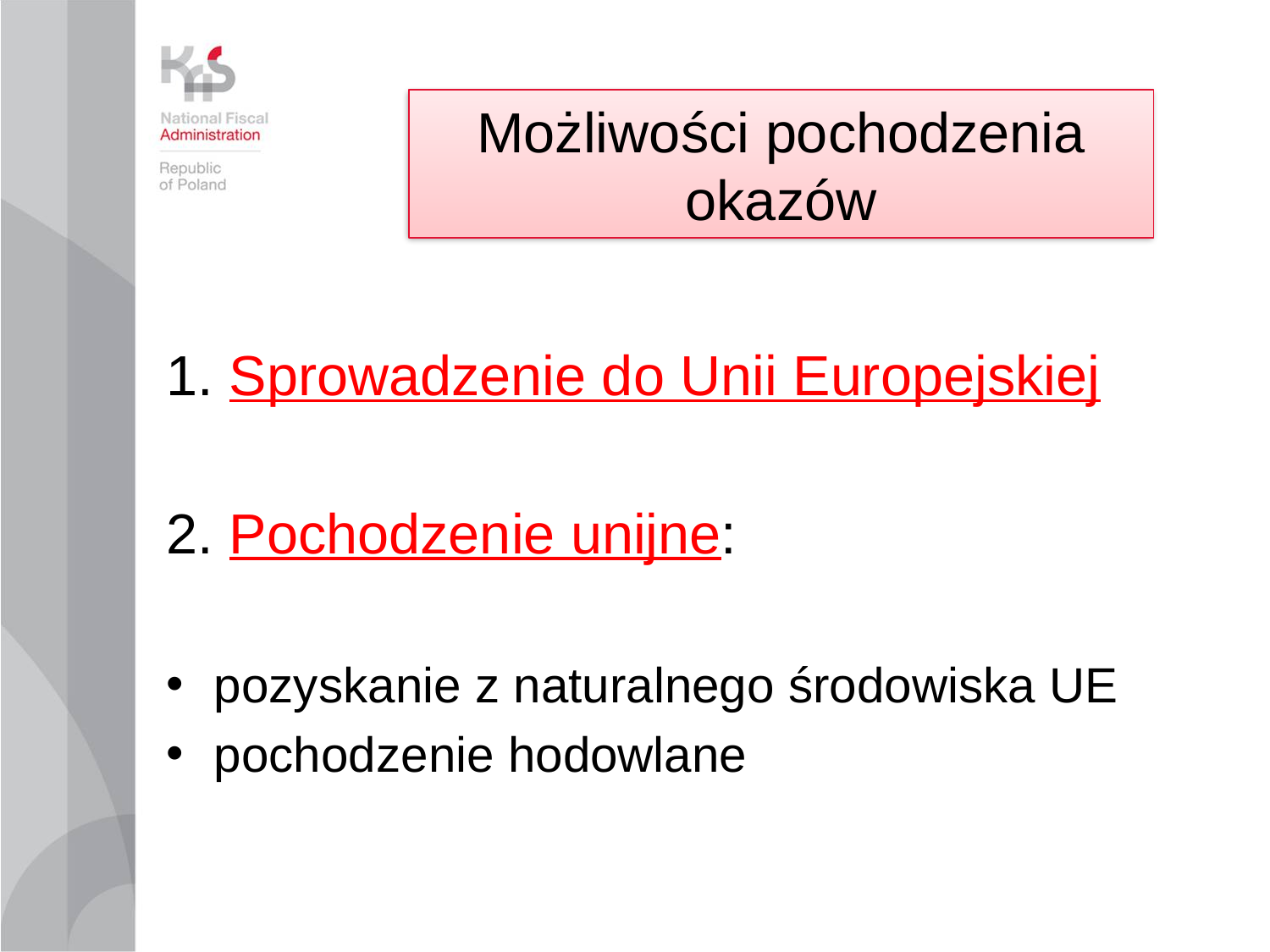

Możliwości pochodzenia okazów
1. Sprowadzenie do Unii Europejskiej

2. Pochodzenie unijne:

pozyskanie z naturalnego środowiska UE
pochodzenie hodowlane